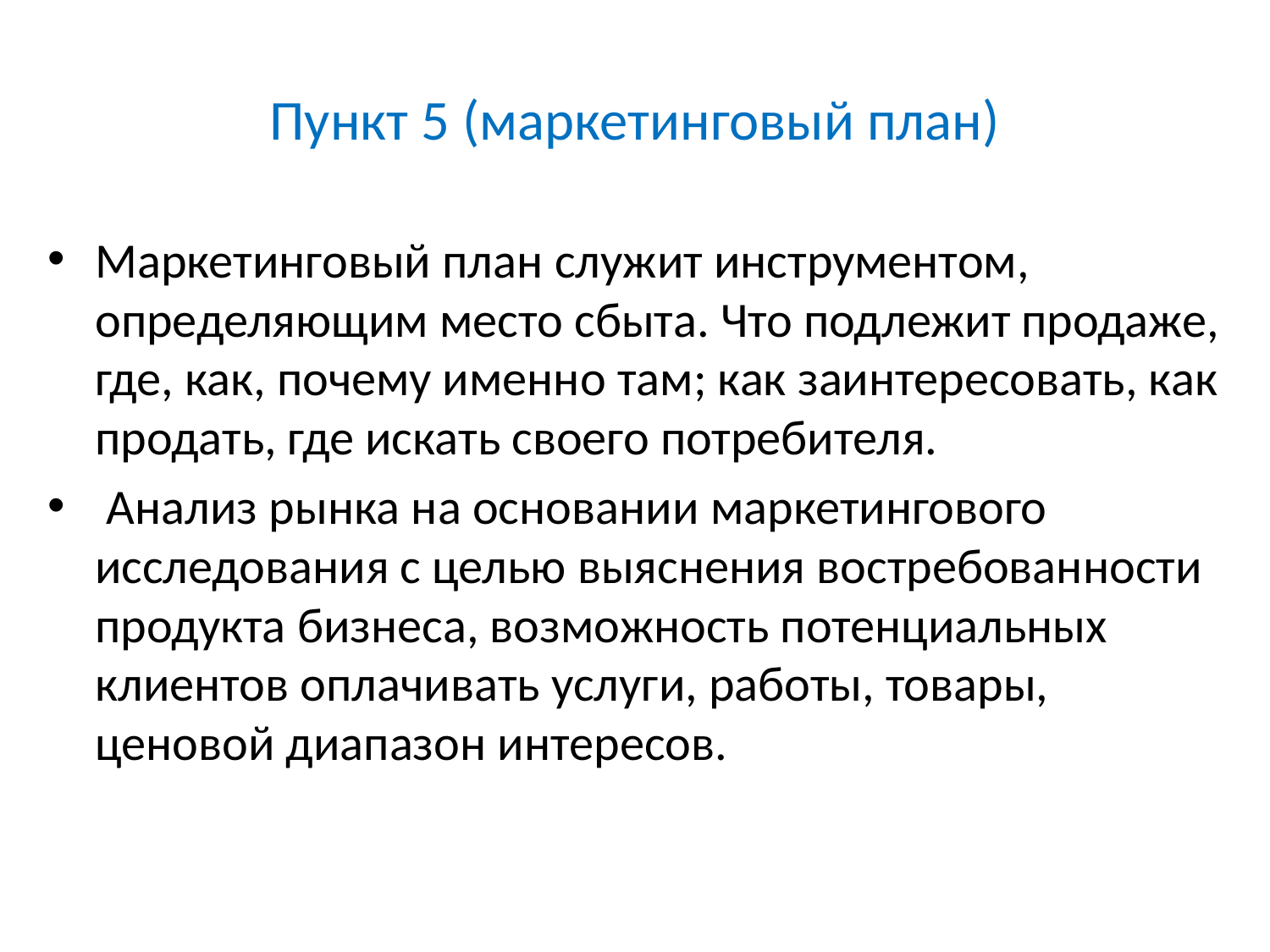

# Пункт 5 (маркетинговый план)
Маркетинговый план служит инструментом, определяющим место сбыта. Что подлежит продаже, где, как, почему именно там; как заинтересовать, как продать, где искать своего потребителя.
 Анализ рынка на основании маркетингового исследования с целью выяснения востребованности продукта бизнеса, возможность потенциальных клиентов оплачивать услуги, работы, товары, ценовой диапазон интересов.